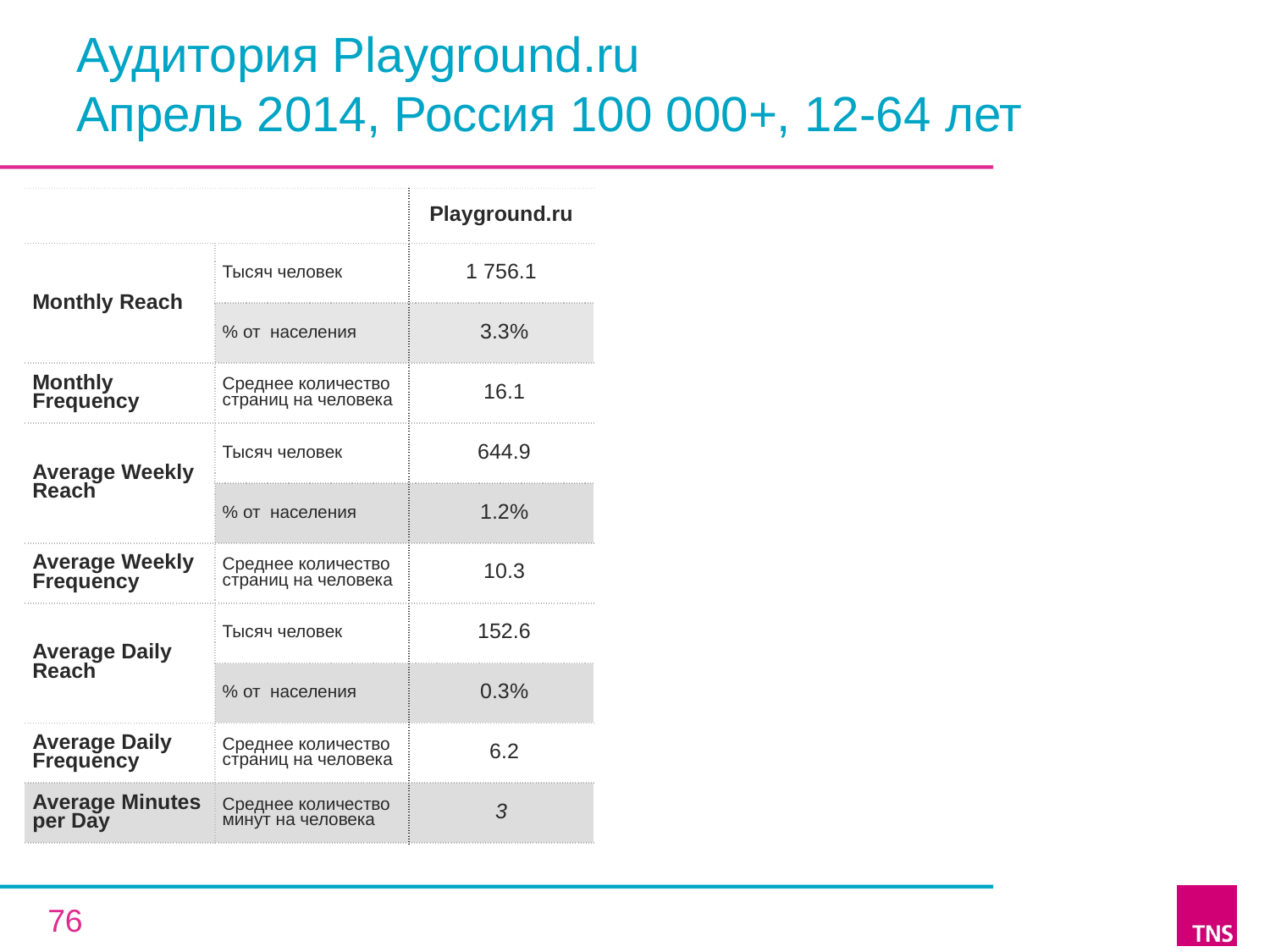

# Аудитория Playground.ru Апрель 2014, Россия 100 000+, 12-64 лет
|  |  | Playground.ru |
| --- | --- | --- |
| Monthly Reach | Тысяч человек | 1 756.1 |
|  | % от населения | 3.3% |
| Monthly Frequency | Среднее количество страниц на человека | 16.1 |
| Average Weekly Reach | Тысяч человек | 644.9 |
|  | % от населения | 1.2% |
| Average Weekly Frequency | Среднее количество страниц на человека | 10.3 |
| Average Daily Reach | Тысяч человек | 152.6 |
|  | % от населения | 0.3% |
| Average Daily Frequency | Среднее количество страниц на человека | 6.2 |
| Average Minutes per Day | Среднее количество минут на человека | 3 |

76